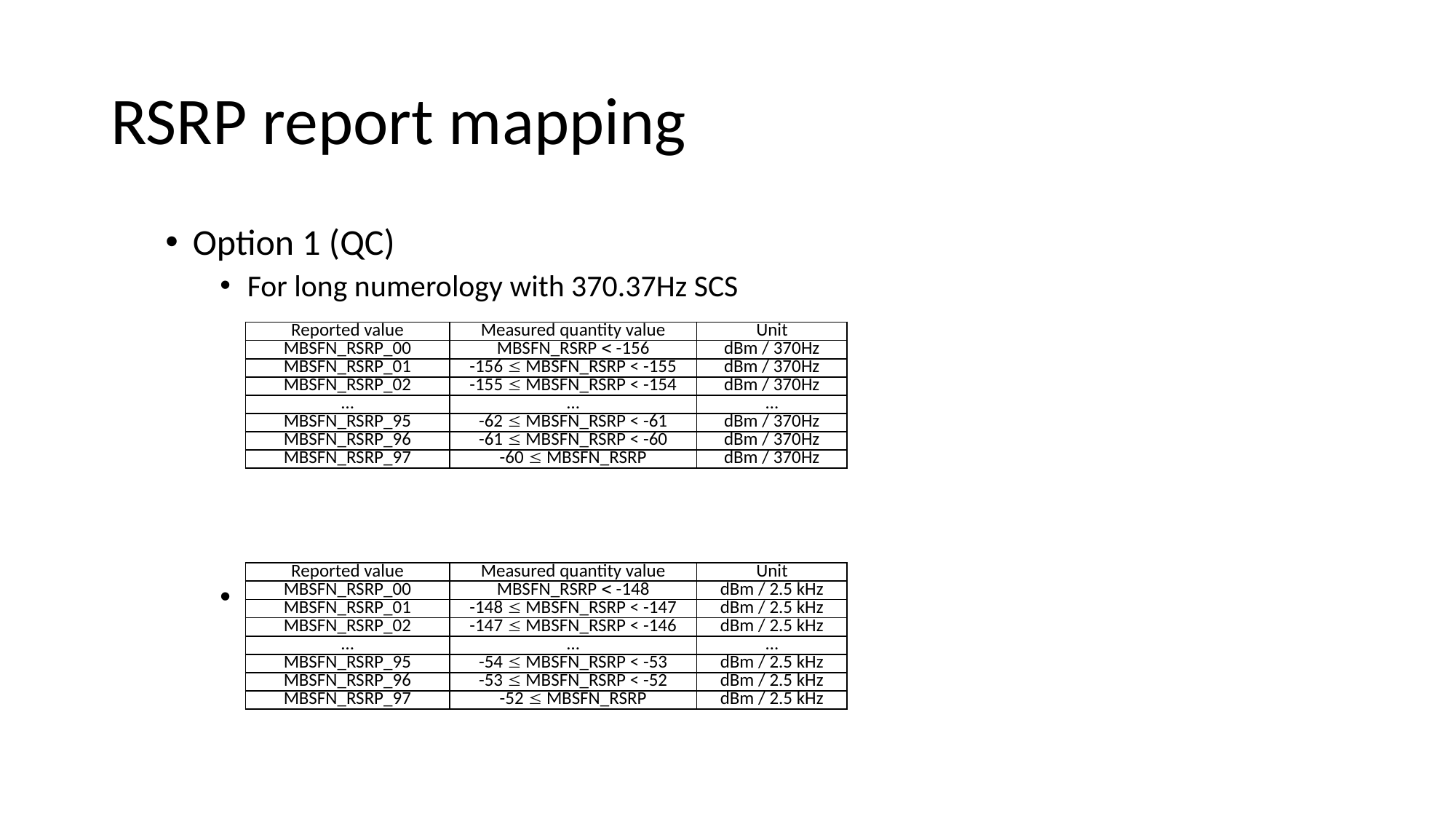

# RSRP report mapping
Option 1 (QC)
For long numerology with 370.37Hz SCS

For short numerology with 2.5kHz SCS
| Reported value | Measured quantity value | Unit |
| --- | --- | --- |
| MBSFN\_RSRP\_00 | MBSFN\_RSRP < -156 | dBm / 370Hz |
| MBSFN\_RSRP\_01 | -156 ≤ MBSFN\_RSRP < -155 | dBm / 370Hz |
| MBSFN\_RSRP\_02 | -155 ≤ MBSFN\_RSRP < -154 | dBm / 370Hz |
| … | … | … |
| MBSFN\_RSRP\_95 | -62 ≤ MBSFN\_RSRP < -61 | dBm / 370Hz |
| MBSFN\_RSRP\_96 | -61 ≤ MBSFN\_RSRP < -60 | dBm / 370Hz |
| MBSFN\_RSRP\_97 | -60 ≤ MBSFN\_RSRP | dBm / 370Hz |
| Reported value | Measured quantity value | Unit |
| --- | --- | --- |
| MBSFN\_RSRP\_00 | MBSFN\_RSRP < -148 | dBm / 2.5 kHz |
| MBSFN\_RSRP\_01 | -148 ≤ MBSFN\_RSRP < -147 | dBm / 2.5 kHz |
| MBSFN\_RSRP\_02 | -147 ≤ MBSFN\_RSRP < -146 | dBm / 2.5 kHz |
| … | … | … |
| MBSFN\_RSRP\_95 | -54 ≤ MBSFN\_RSRP < -53 | dBm / 2.5 kHz |
| MBSFN\_RSRP\_96 | -53 ≤ MBSFN\_RSRP < -52 | dBm / 2.5 kHz |
| MBSFN\_RSRP\_97 | -52 ≤ MBSFN\_RSRP | dBm / 2.5 kHz |